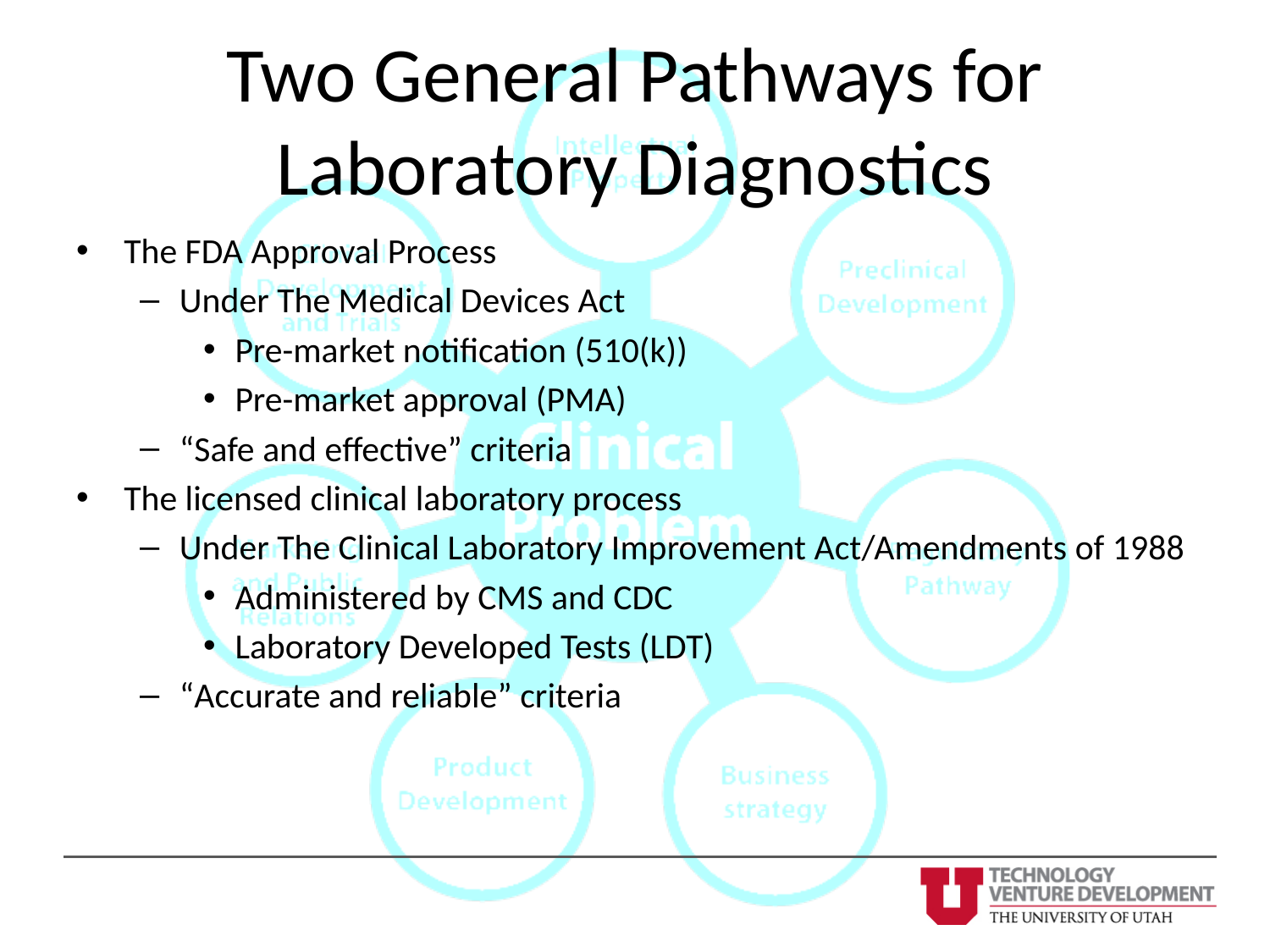

# Two General Pathways for Laboratory Diagnostics
The FDA Approval Process
Under The Medical Devices Act
Pre-market notification (510(k))
Pre-market approval (PMA)
“Safe and effective” criteria
The licensed clinical laboratory process
Under The Clinical Laboratory Improvement Act/Amendments of 1988
Administered by CMS and CDC
Laboratory Developed Tests (LDT)
“Accurate and reliable” criteria